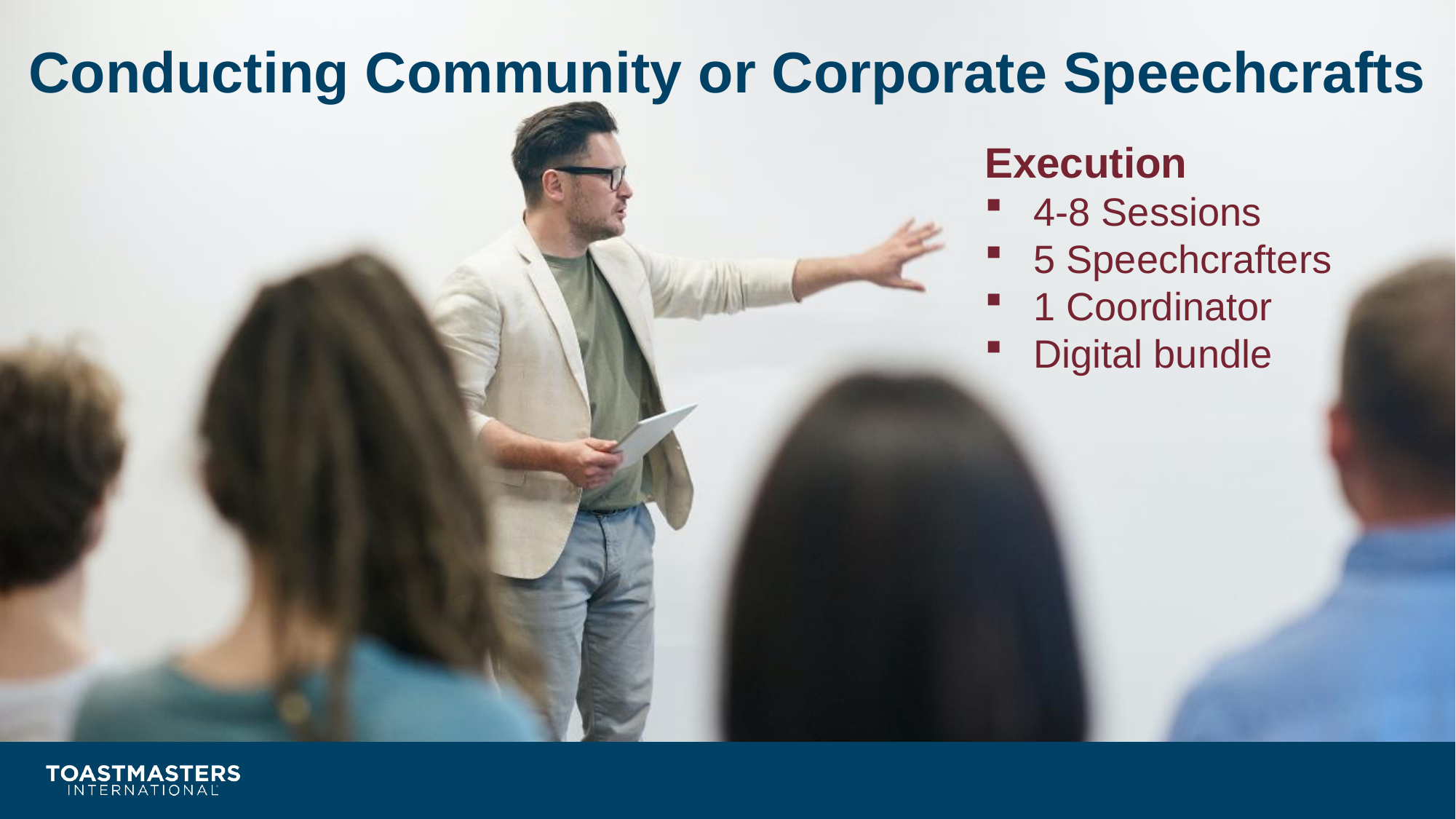

Conducting Community or Corporate Speechcrafts
Execution
4-8 Sessions
5 Speechcrafters
1 Coordinator
Digital bundle